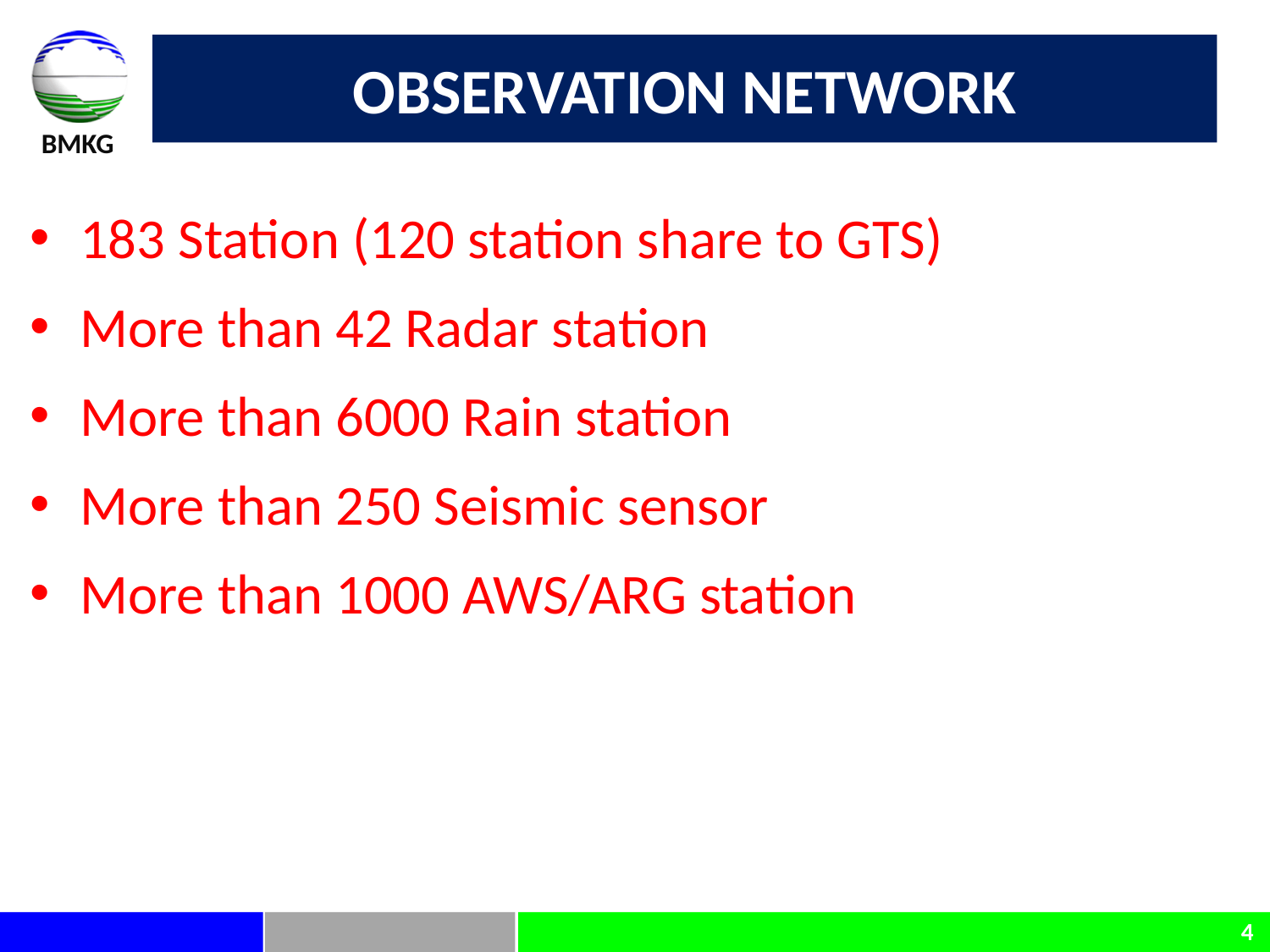

# Observation Network
183 Station (120 station share to GTS)
More than 42 Radar station
More than 6000 Rain station
More than 250 Seismic sensor
More than 1000 AWS/ARG station